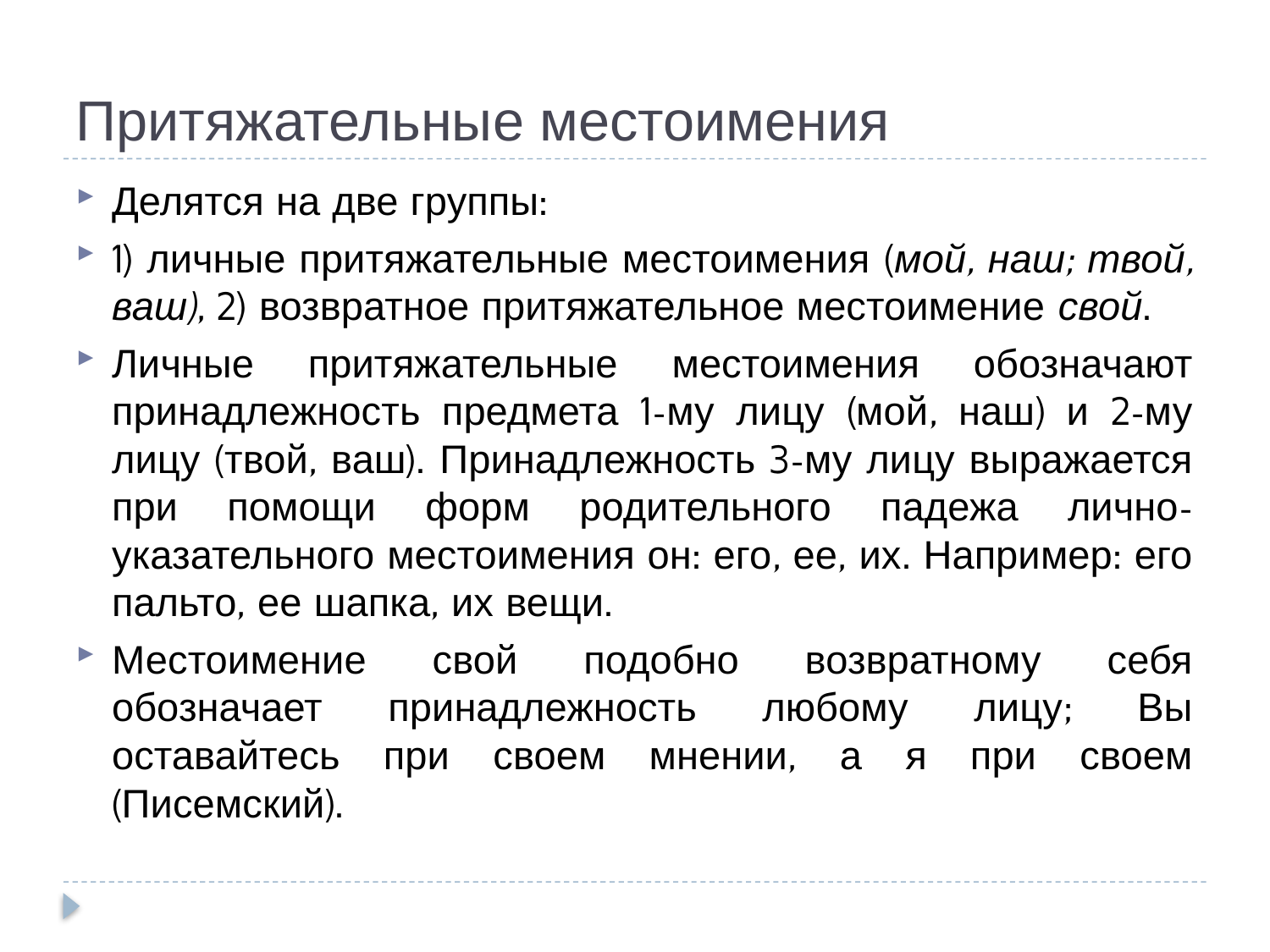

# Притяжательные местоимения
Делятся на две группы:
1) личные притяжательные местоимения (мой, наш; твой, ваш), 2) возвратное притяжательное местоимение свой.
Личные притяжательные местоимения обозначают принадлежность предмета 1-му лицу (мой, наш) и 2-му лицу (твой, ваш). Принадлежность 3-му лицу выражается при помощи форм родительного падежа лично-указательного местоимения он: его, ее, их. Например: его пальто, ее шапка, их вещи.
Местоимение свой подобно возвратному себя обозначает принадлежность любому лицу; Вы оставайтесь при своем мнении, а я при своем (Писемский).